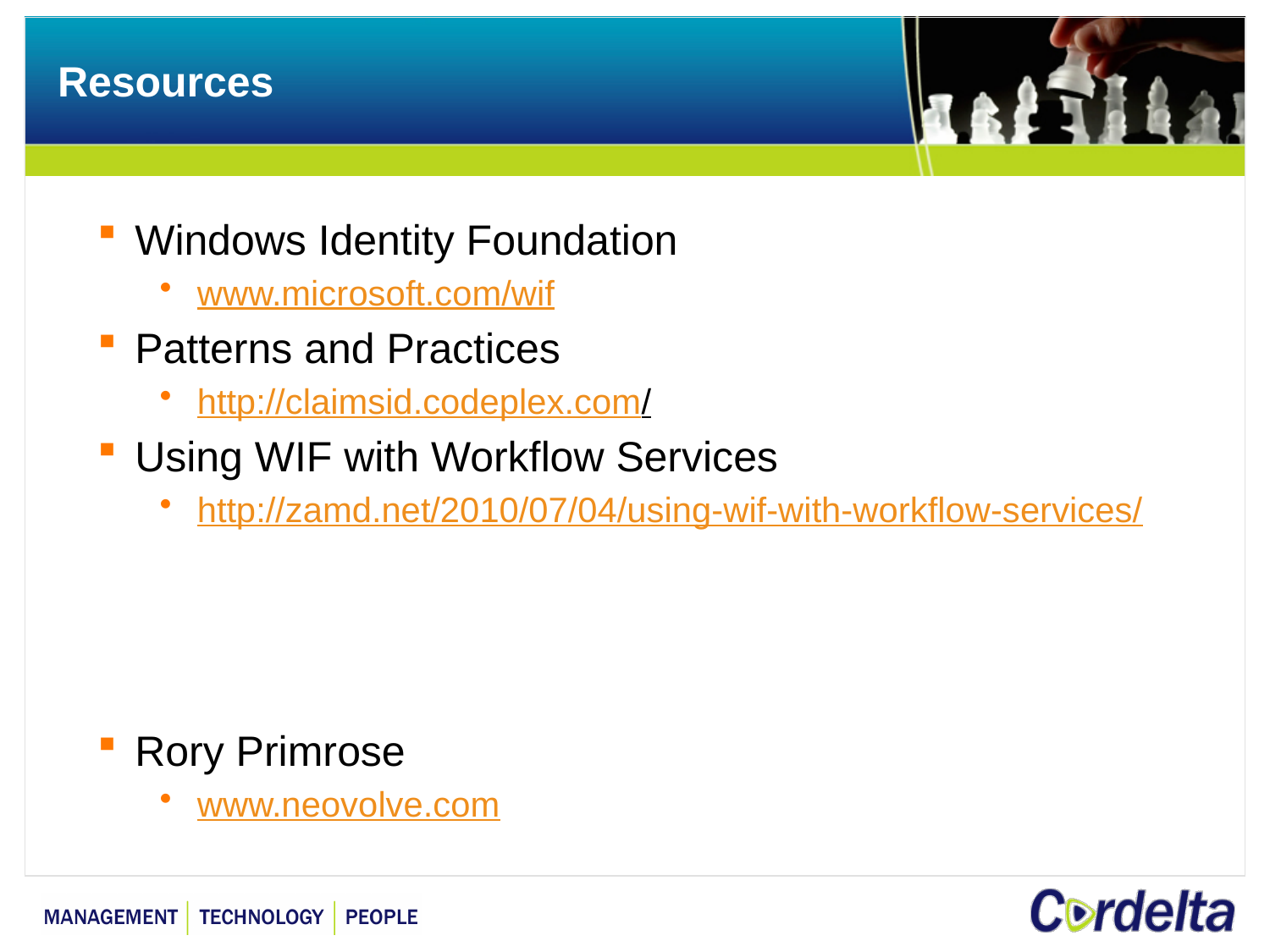

# Resources
Windows Identity Foundation
www.microsoft.com/wif
Patterns and Practices
http://claimsid.codeplex.com/
Using WIF with Workflow Services
http://zamd.net/2010/07/04/using-wif-with-workflow-services/

Rory Primrose
www.neovolve.com